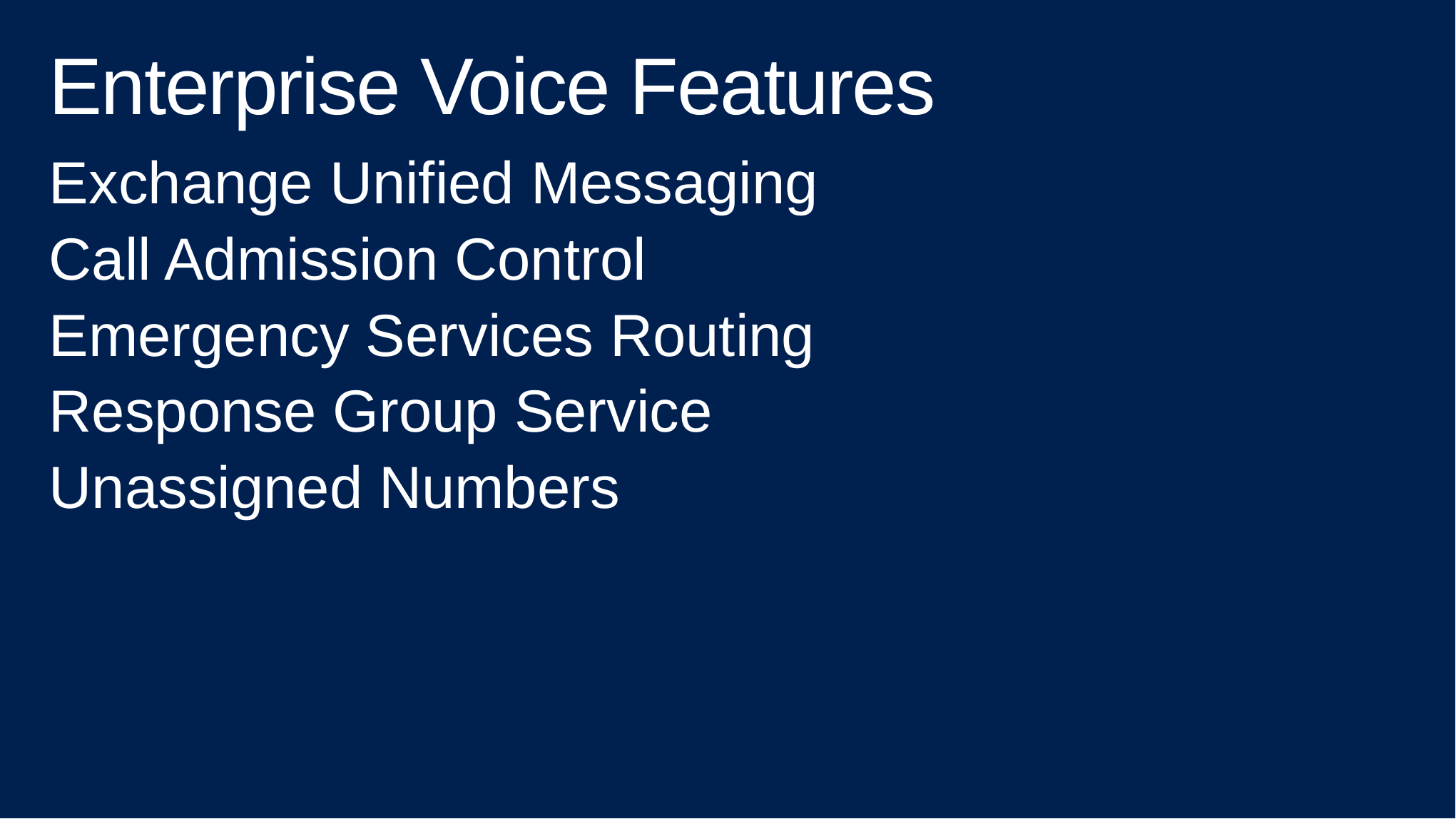

# Enterprise Voice Features
Exchange Unified Messaging
Call Admission Control
Emergency Services Routing
Response Group Service
Unassigned Numbers